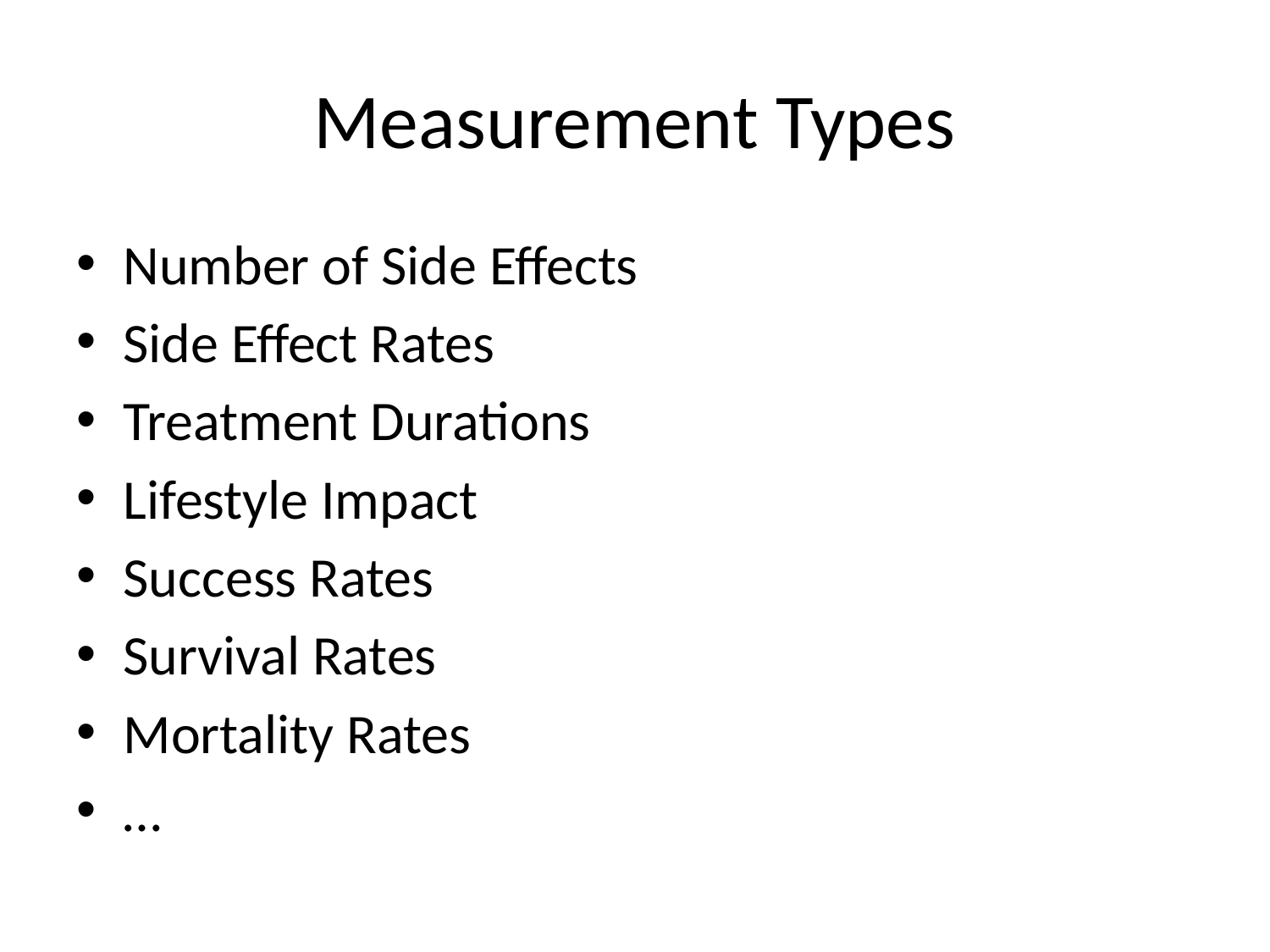

# Measurement Types
Number of Side Effects
Side Effect Rates
Treatment Durations
Lifestyle Impact
Success Rates
Survival Rates
Mortality Rates
…